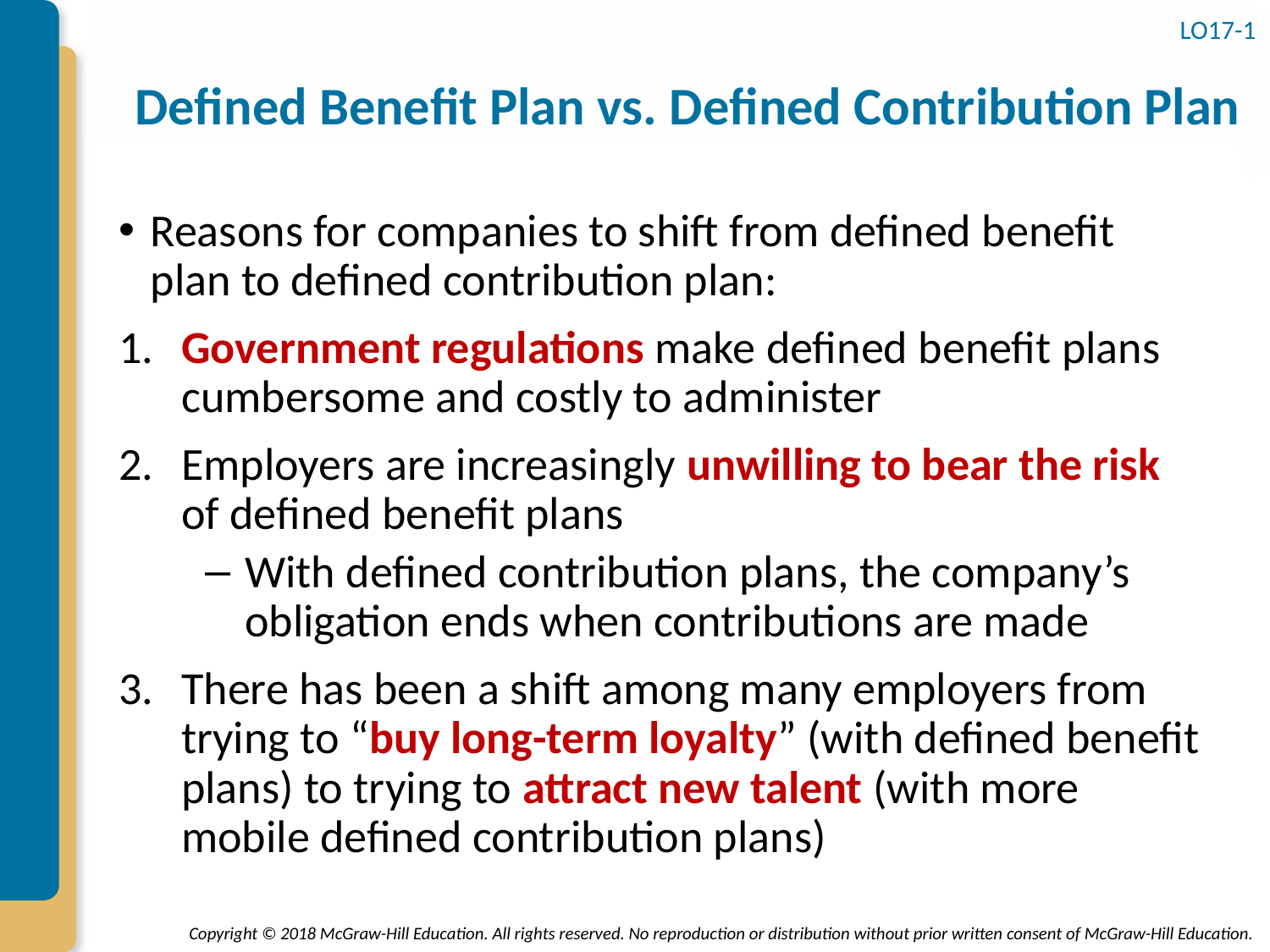

# Defined Benefit Plan vs. Defined Contribution Plan
LO17-1
Reasons for companies to shift from defined benefit plan to defined contribution plan:
1. 	Government regulations make defined benefit plans cumbersome and costly to administer
2. 	Employers are increasingly unwilling to bear the risk of defined benefit plans
With defined contribution plans, the company’s obligation ends when contributions are made
3. 	There has been a shift among many employers from trying to “buy long-term loyalty” (with defined benefit plans) to trying to attract new talent (with more mobile defined contribution plans)